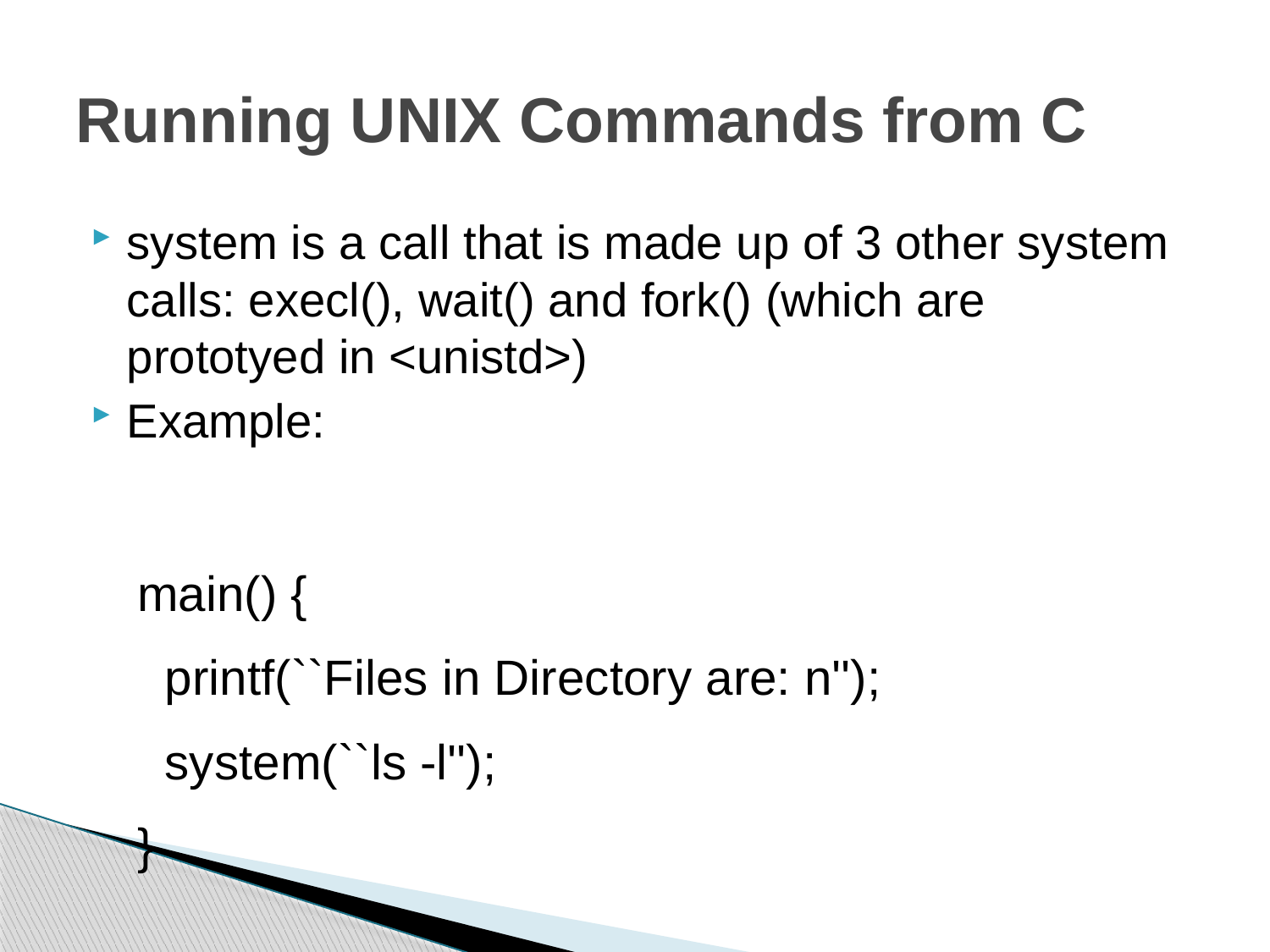

# Running UNIX Commands from C
system is a call that is made up of 3 other system calls: execl(), wait() and fork() (which are prototyed in <unistd>)
Example:

main() {
  printf(``Files in Directory are: n'');
  system(``ls -l'');
}